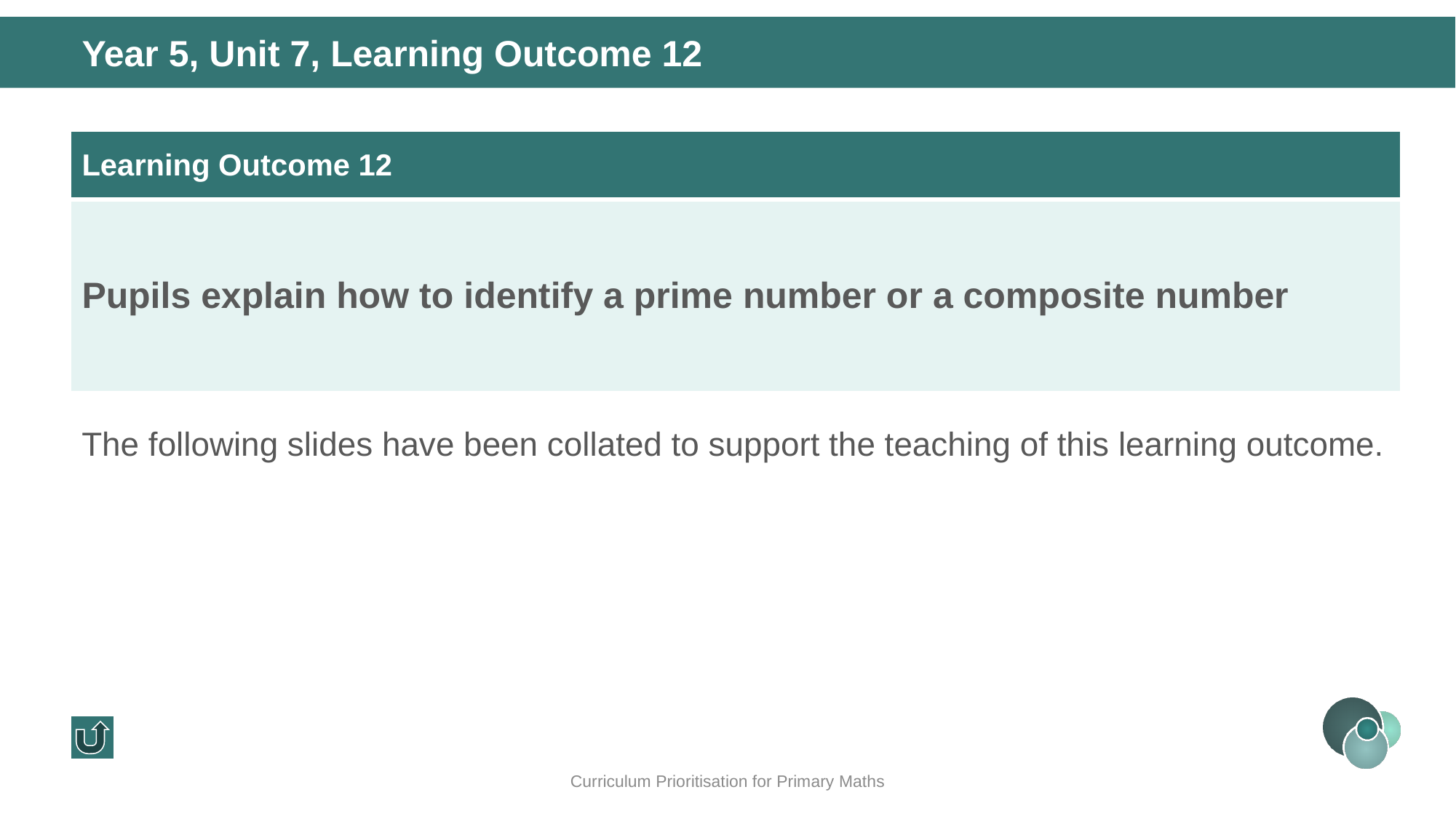

Year 5, Unit 7, Learning Outcome 12
| Learning Outcome 12 |
| --- |
| Pupils explain how to identify a prime number or a composite number |
The following slides have been collated to support the teaching of this learning outcome.

Curriculum Prioritisation for Primary Maths